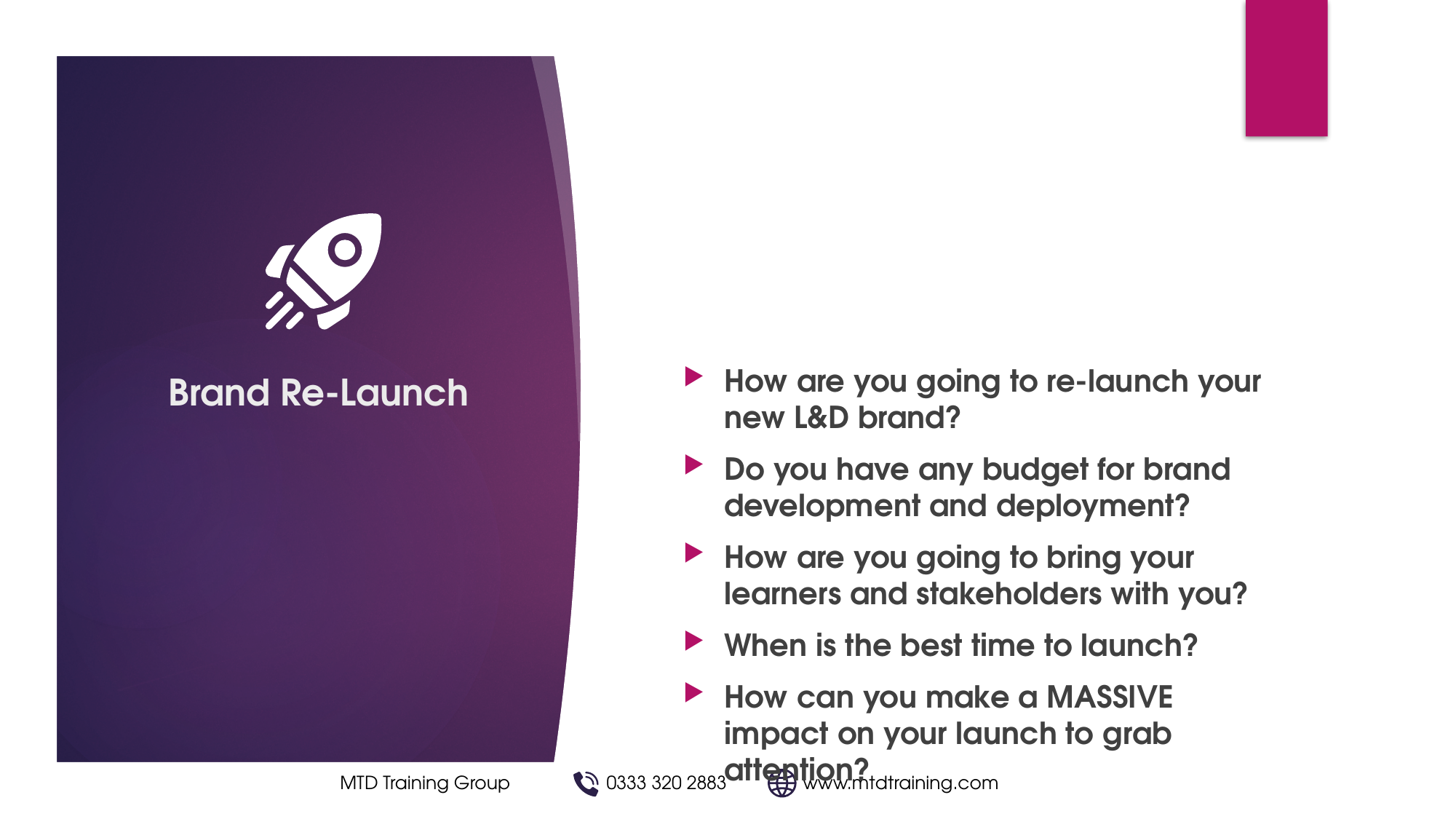

# Brand Re-Launch
How are you going to re-launch your new L&D brand?
Do you have any budget for brand development and deployment?
How are you going to bring your learners and stakeholders with you?
When is the best time to launch?
How can you make a MASSIVE impact on your launch to grab attention?